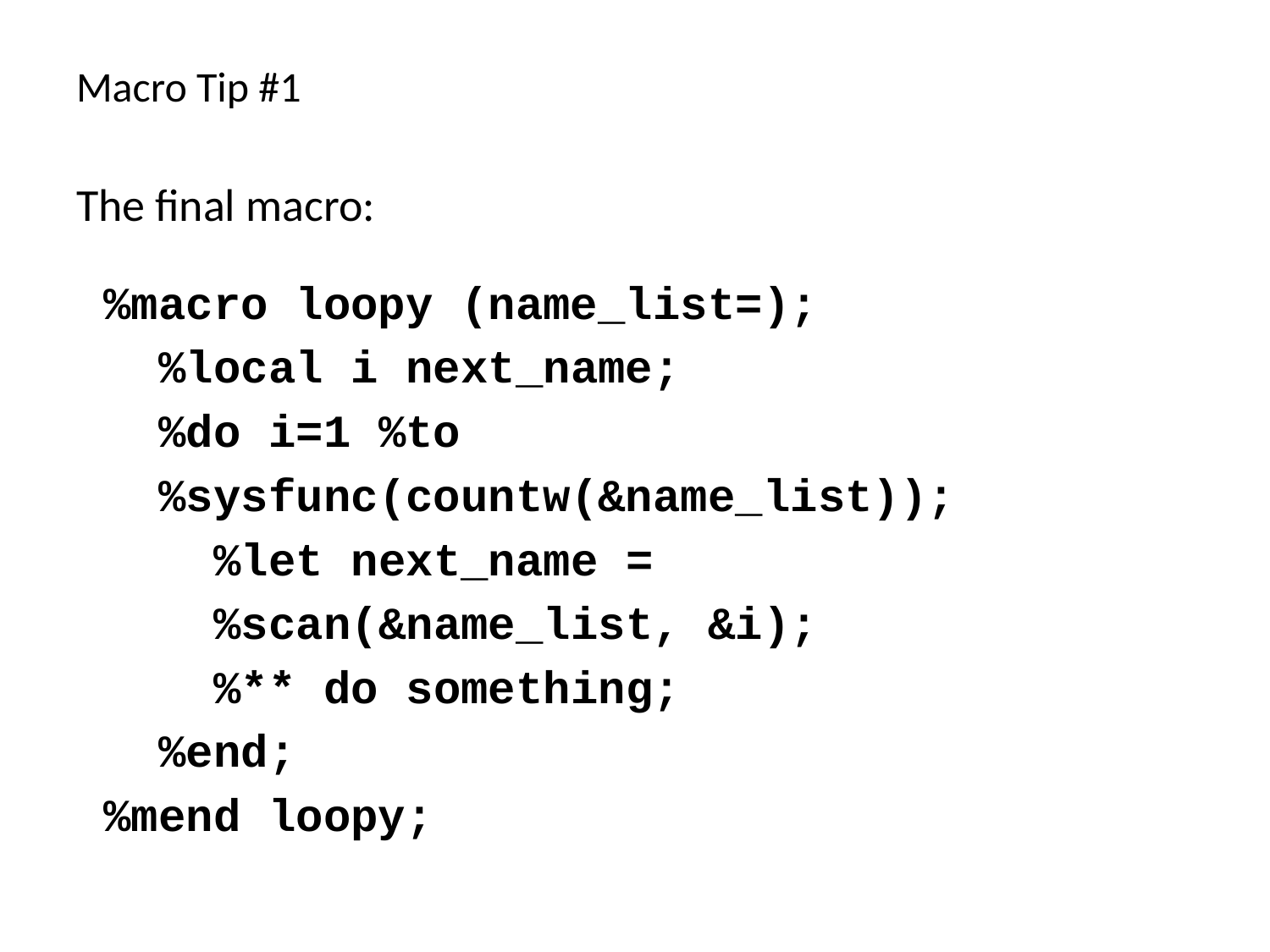

# Macro Tip #1
The final macro:

 %macro loopy (name_list=);
   %local i next_name;
   %do i=1 %to
   %sysfunc(countw(&name_list));
     %let next_name =
     %scan(&name_list, &i);
     %** do something;
   %end;
 %mend loopy;